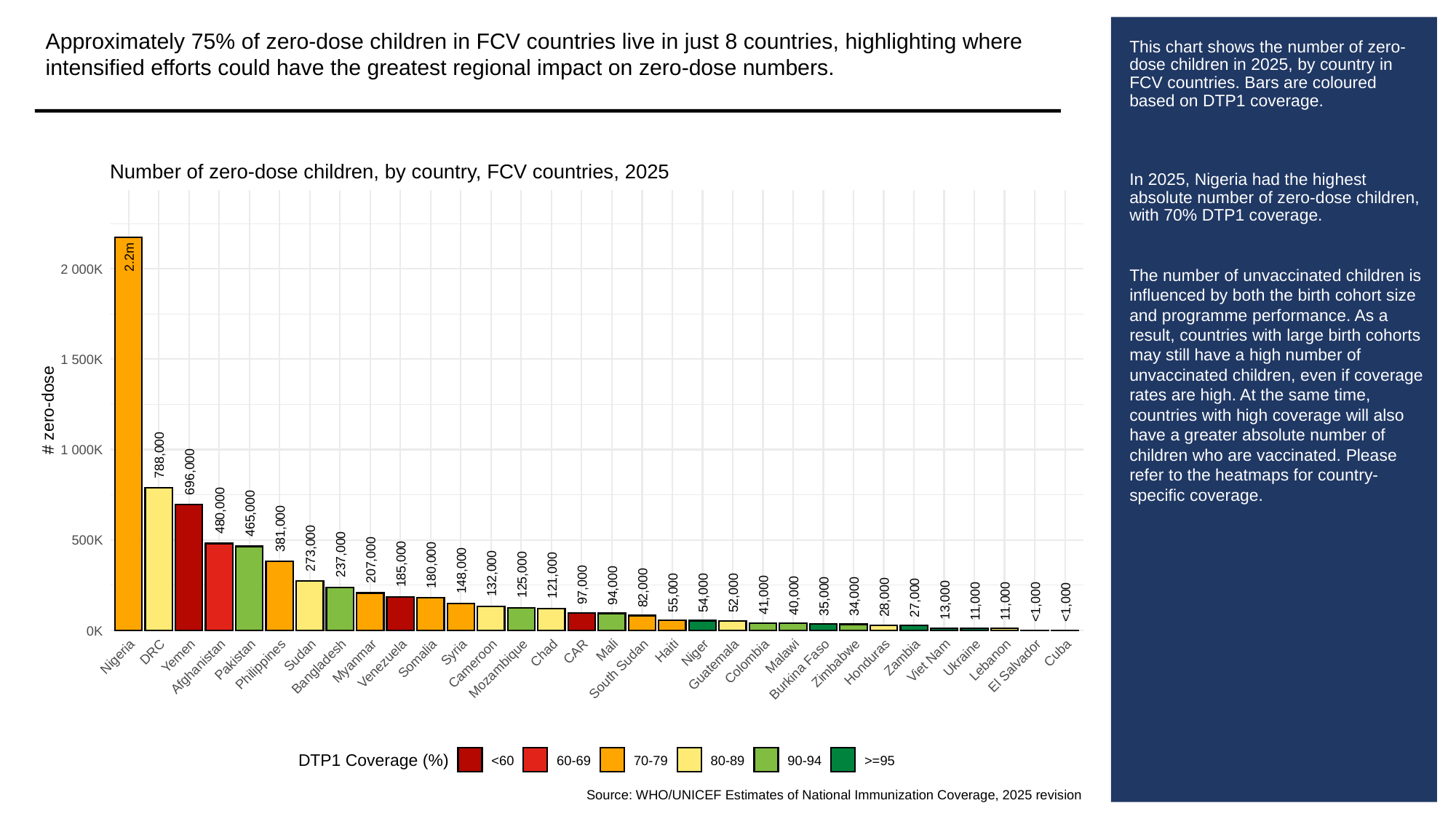

Approximately 75% of zero-dose children in FCV countries live in just 8 countries, highlighting where intensified efforts could have the greatest regional impact on zero-dose numbers.
# This chart shows the number of zero-dose children in 2025, by country in FCV countries. Bars are coloured based on DTP1 coverage.

In 2025, Nigeria had the highest absolute number of zero-dose children, with 70% DTP1 coverage.

The number of unvaccinated children is influenced by both the birth cohort size and programme performance. As a result, countries with large birth cohorts may still have a high number of unvaccinated children, even if coverage rates are high. At the same time, countries with high coverage will also have a greater absolute number of children who are vaccinated. Please refer to the heatmaps for country-specific coverage.

Number of zero-dose children, by country, FCV countries, 2025

2.2m
2 000K

1 500K

# zero-dose

1 000K

788,000
696,000

480,000
465,000
381,000
500K

273,000

237,000
207,000
185,000
180,000

148,000
132,000
125,000
121,000
97,000
94,000

82,000

55,000
54,000
52,000
41,000
40,000
35,000
34,000

28,000
27,000
13,000
11,000
11,000

<1,000
<1,000

0K

Mali
Haiti
CAR
DRC
Syria
Niger
Chad
Cuba
Sudan
Yemen
Malawi
Nigeria
Zambia
Ukraine
Somalia
Pakistan
Lebanon
Viet Nam
Myanmar
Colombia
Honduras
Zimbabwe
Cameroon
Venezuela
Philippines
Guatemala
El Salvador
Afghanistan
Bangladesh
Mozambique
South Sudan
Burkina Faso

DTP1 Coverage (%)
<60
60-69
70-79
80-89
90-94
>=95
Source: WHO/UNICEF Estimates of National Immunization Coverage, 2025 revision